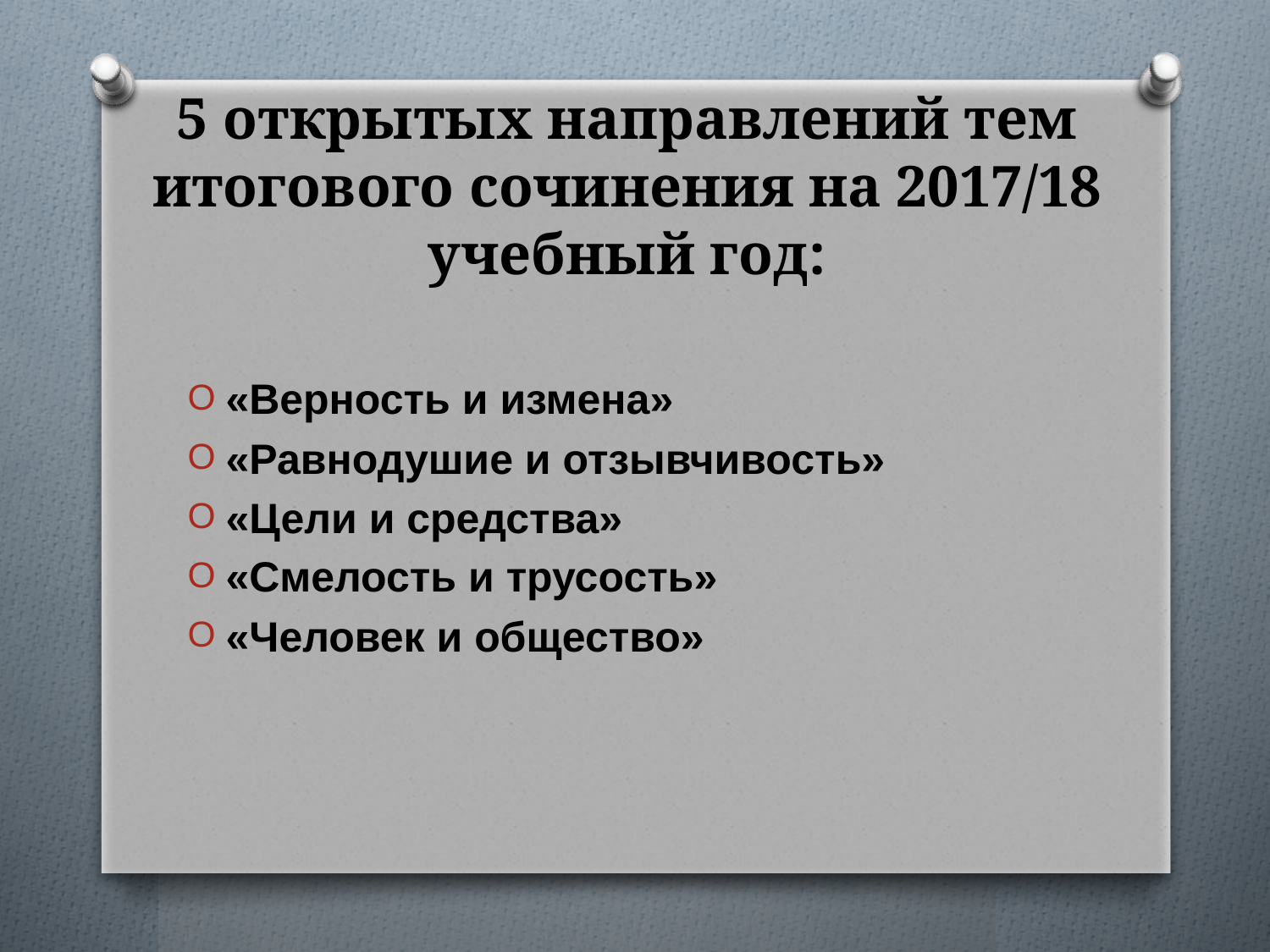

# 5 открытых направлений тем итогового сочинения на 2017/18 учебный год:
«Верность и измена»
«Равнодушие и отзывчивость»
«Цели и средства»
«Смелость и трусость»
«Человек и общество»